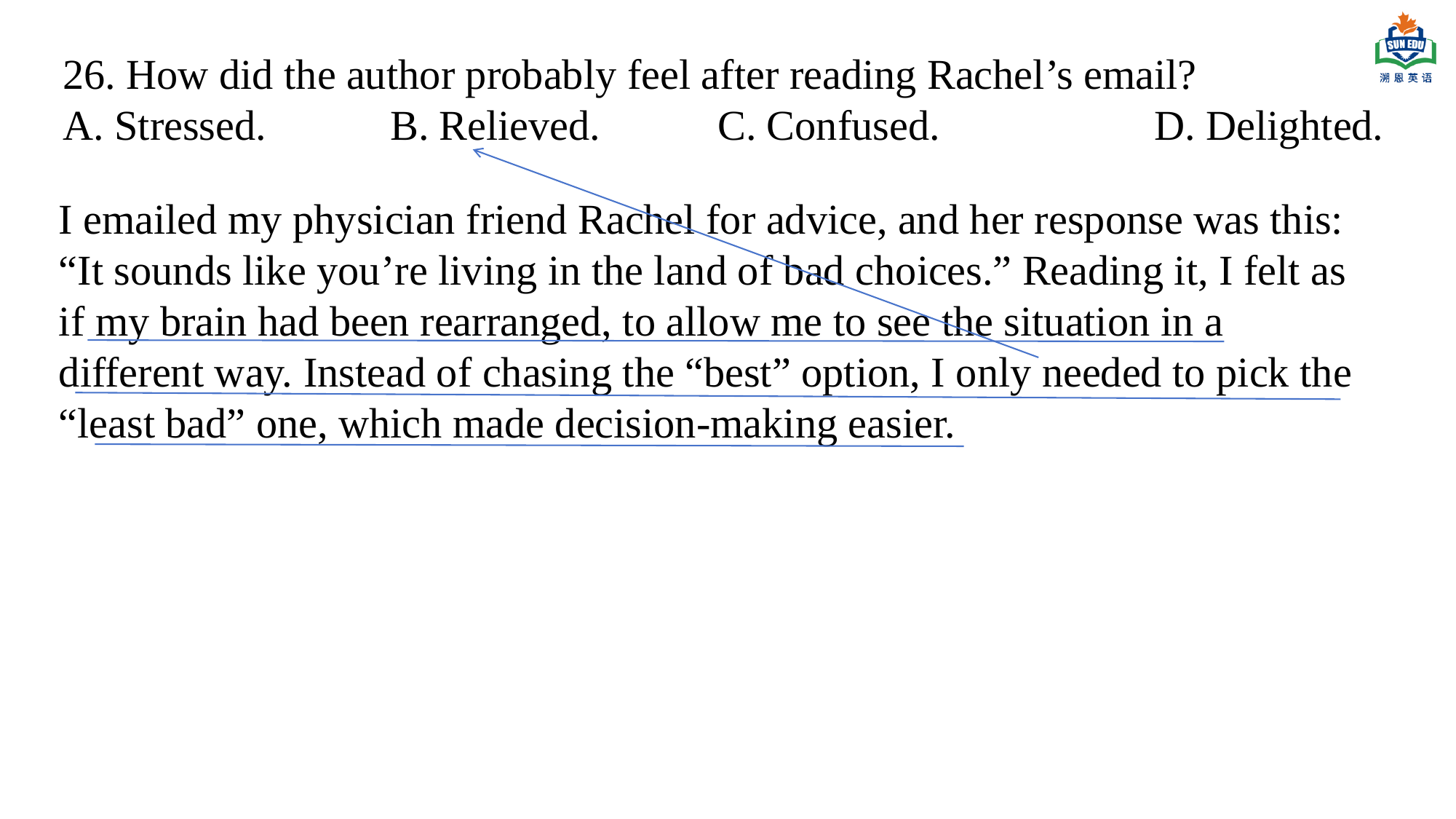

26. How did the author probably feel after reading Rachel’s email?
A. Stressed.		B. Relieved.		C. Confused.		D. Delighted.
I emailed my physician friend Rachel for advice, and her response was this: “It sounds like you’re living in the land of bad choices.” Reading it, I felt as if my brain had been rearranged, to allow me to see the situation in a different way. Instead of chasing the “best” option, I only needed to pick the “least bad” one, which made decision-making easier.